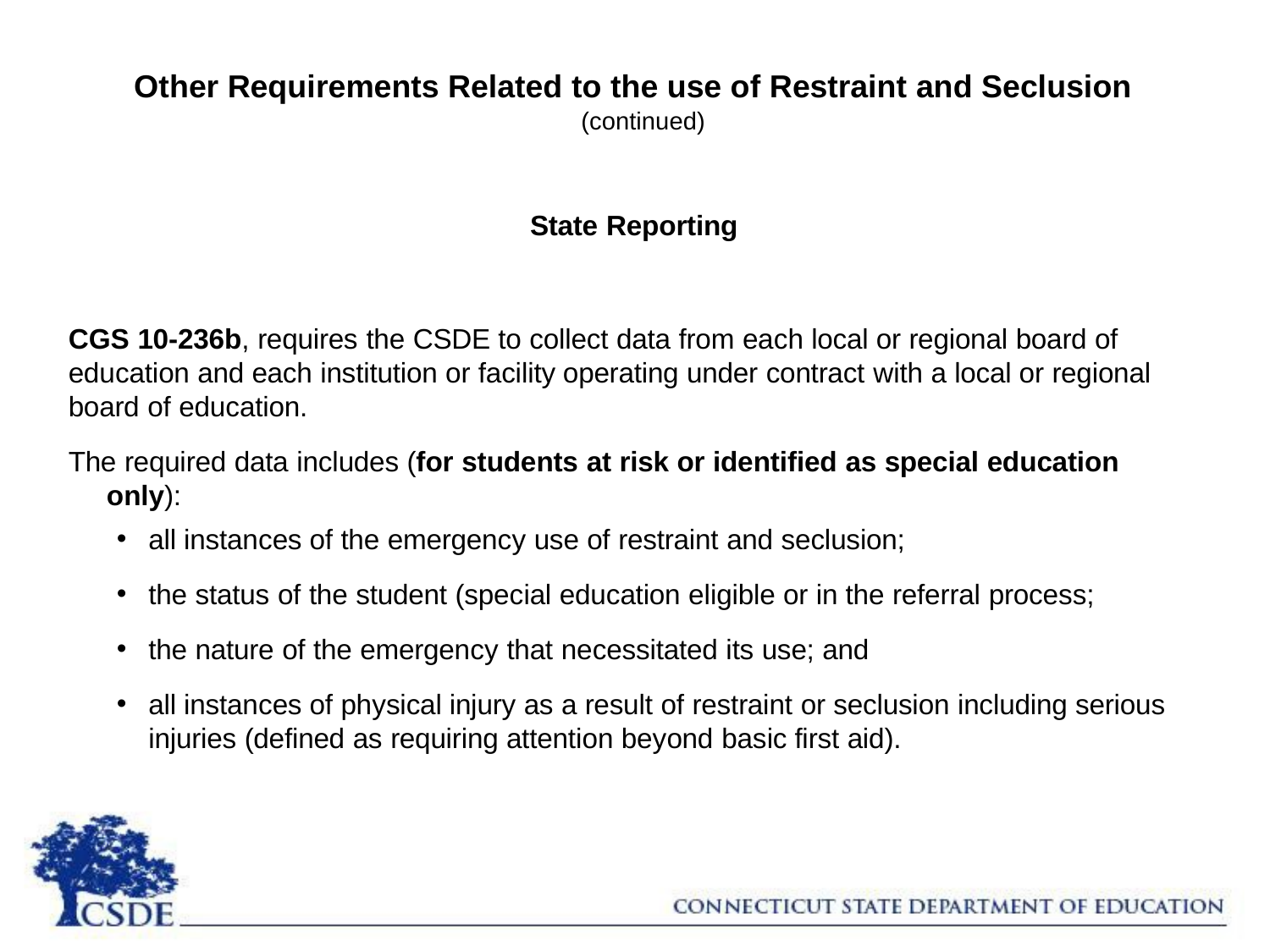

Other Requirements Related to the use of Restraint and Seclusion
(continued)
State Reporting

CGS 10-236b, requires the CSDE to collect data from each local or regional board of education and each institution or facility operating under contract with a local or regional board of education.
The required data includes (for students at risk or identified as special education
only):
all instances of the emergency use of restraint and seclusion;
the status of the student (special education eligible or in the referral process;
the nature of the emergency that necessitated its use; and
all instances of physical injury as a result of restraint or seclusion including serious injuries (defined as requiring attention beyond basic first aid).